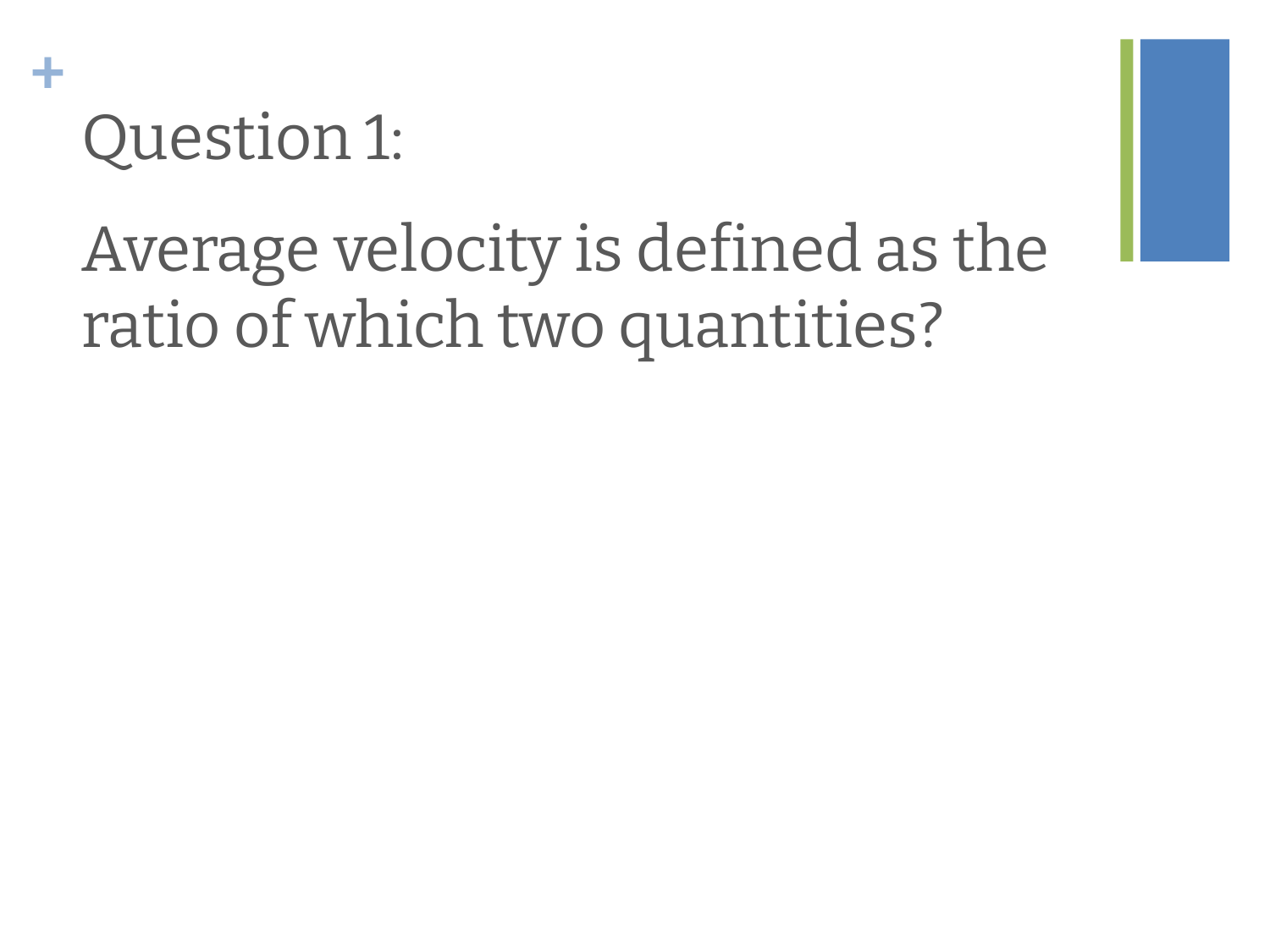

Question 1:
Average velocity is defined as the ratio of which two quantities?